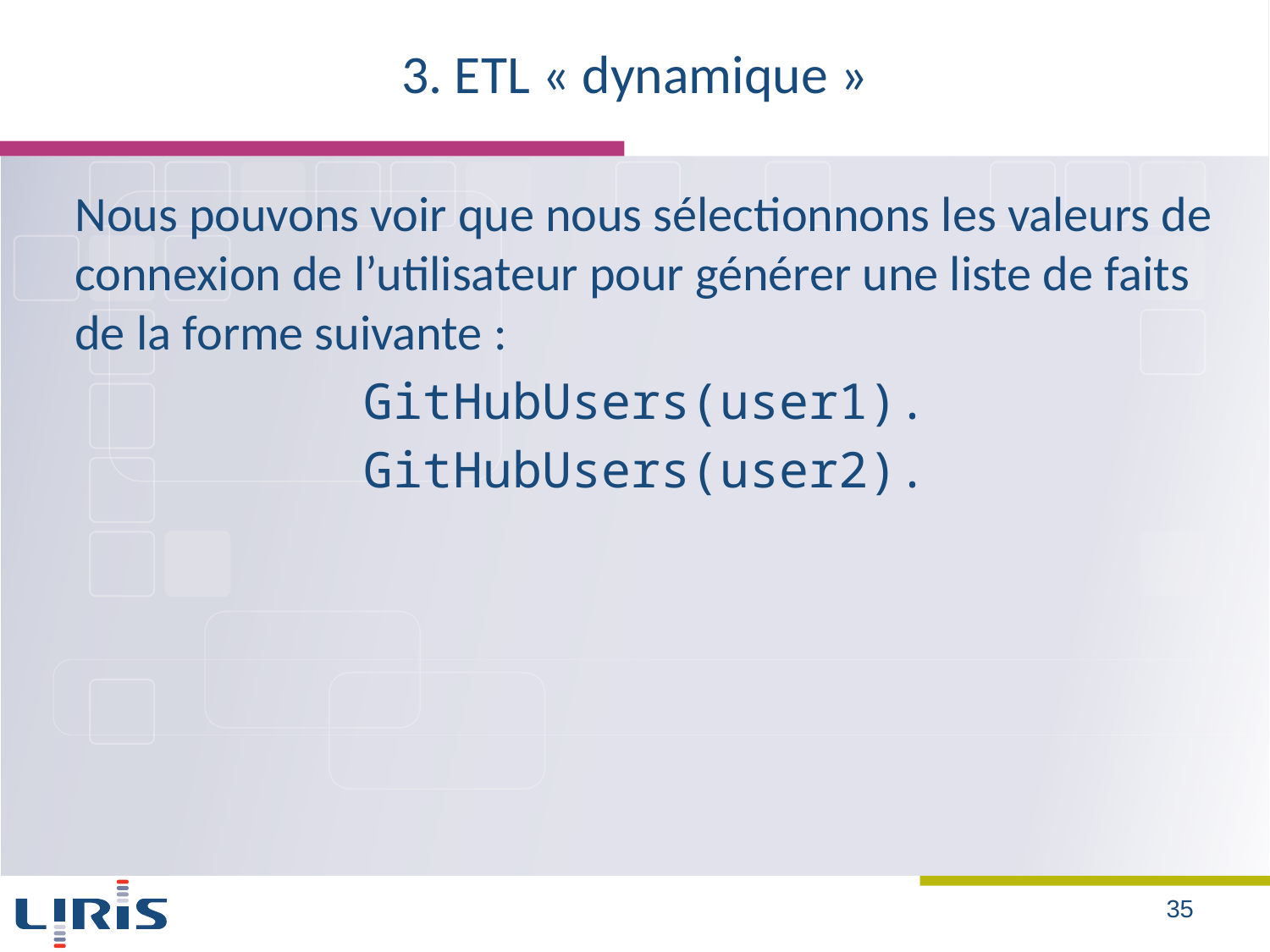

# 3. ETL « dynamique »
Nous pouvons voir que nous sélectionnons les valeurs de connexion de l’utilisateur pour générer une liste de faits de la forme suivante :
GitHubUsers(user1).
GitHubUsers(user2).
35